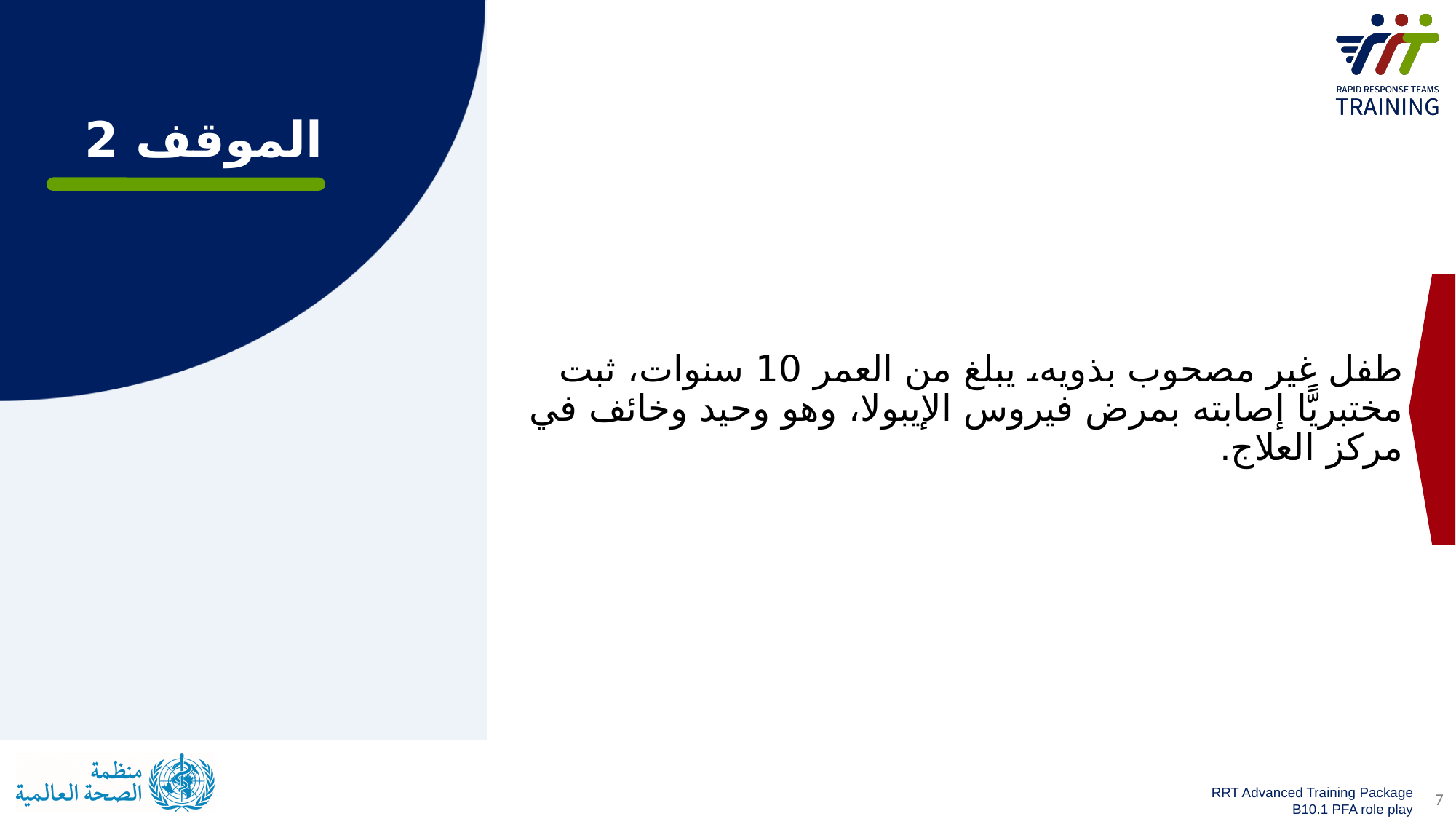

الموقف 2
طفل غير مصحوب بذويه، يبلغ من العمر 10 سنوات، ثبت مختبريًّا إصابته بمرض فيروس الإيبولا، وهو وحيد وخائف في مركز العلاج.